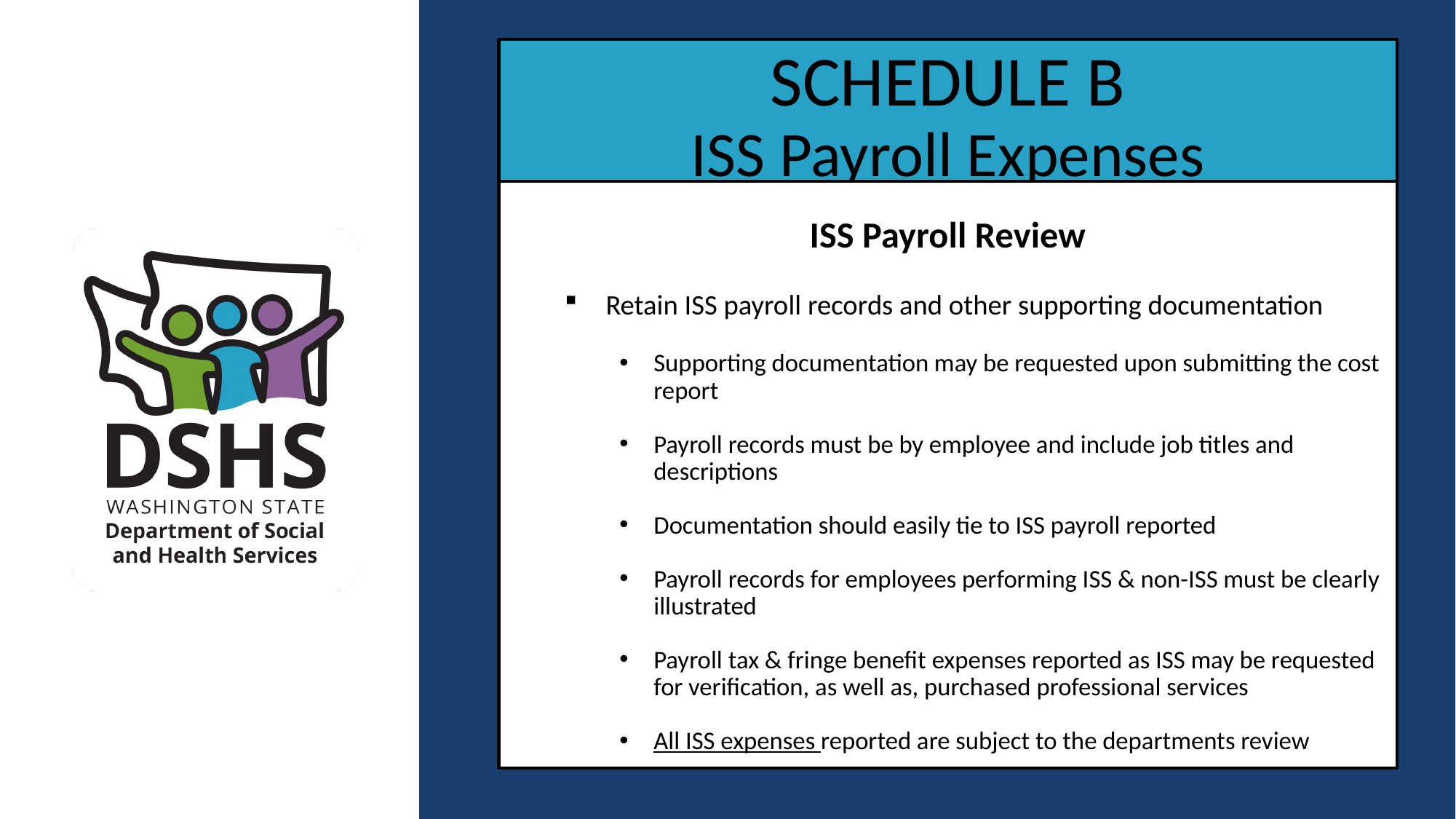

# SCHEDULE B ISS Payroll Expenses

ISS Payroll Review

Retain ISS payroll records and other supporting documentation

Supporting documentation may be requested upon submitting the cost report

Payroll records must be by employee and include job titles and descriptions

Documentation should easily tie to ISS payroll reported

Payroll records for employees performing ISS & non-ISS must be clearly illustrated

Payroll tax & fringe benefit expenses reported as ISS may be requested for verification, as well as, purchased professional services

All ISS expenses reported are subject to the departments review